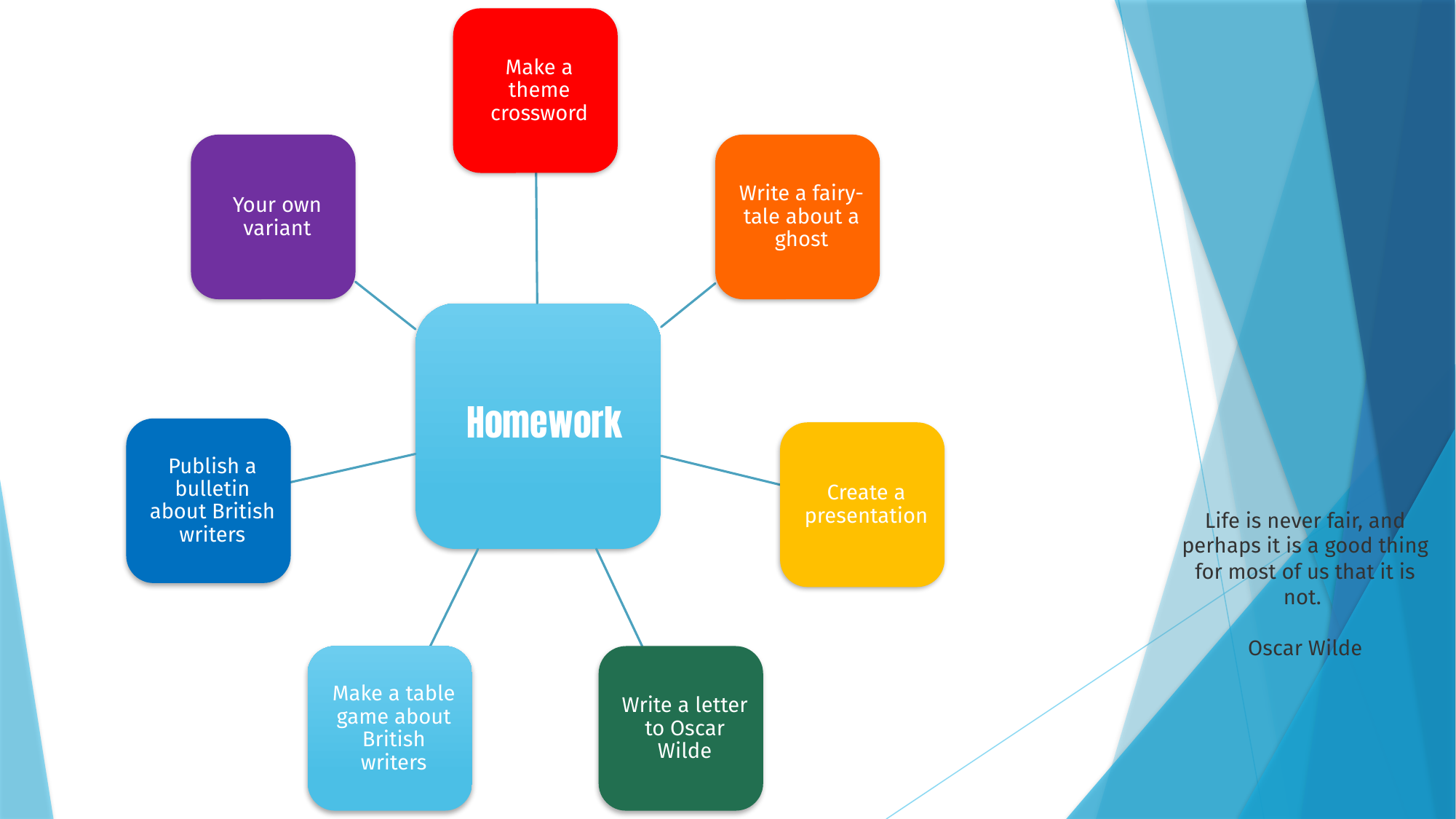

Homework
Make a theme crossword
Write a fairy-tale about a ghost
Create a presentation
Write a letter to Oscar Wilde
Make a table game about British writers
Publish a bulletin about British writers
Your own variant
Life is never fair, and perhaps it is a good thing for most of us that it is not.

Oscar Wilde